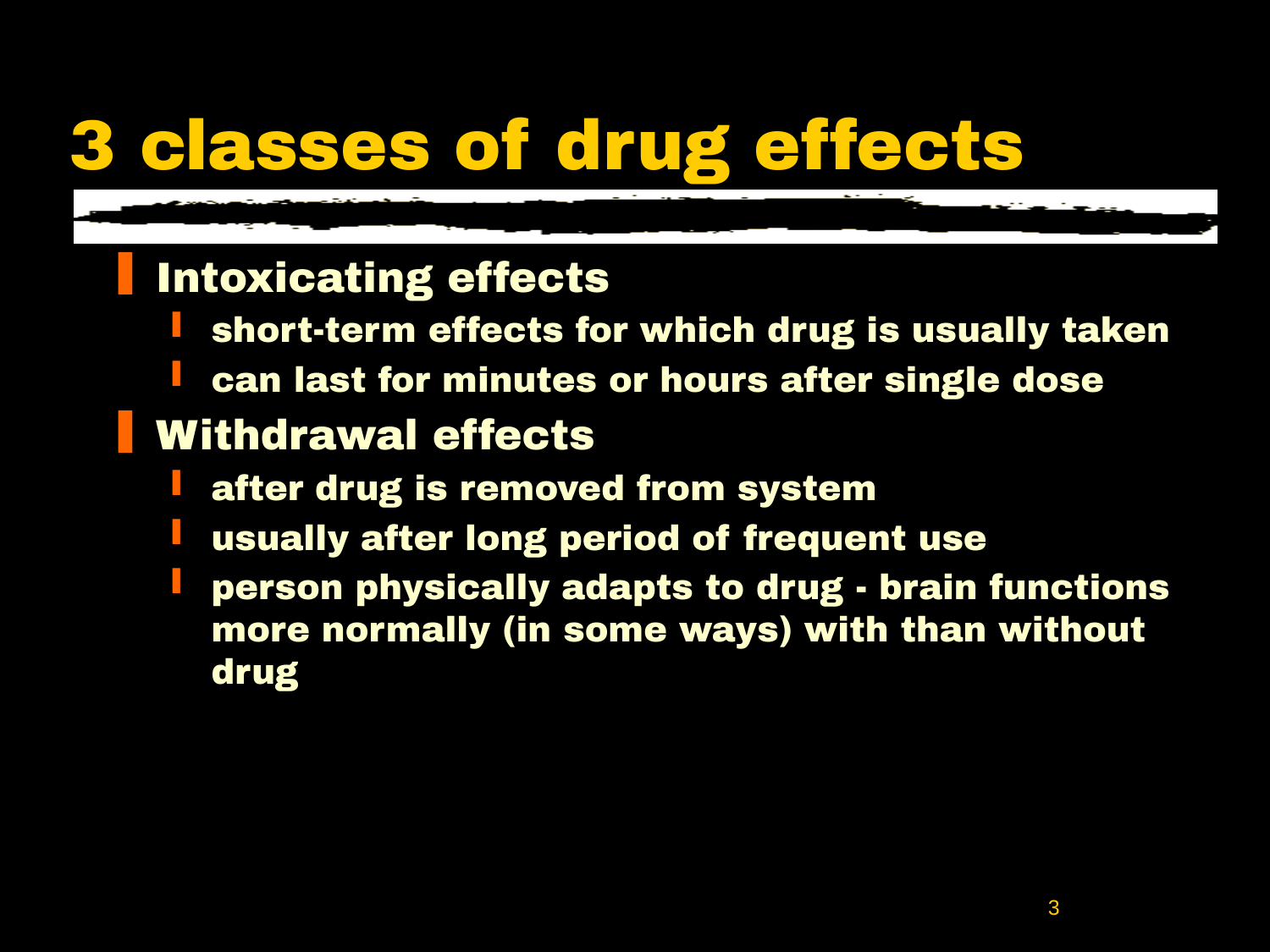

# 3 classes of drug effects
Intoxicating effects
short-term effects for which drug is usually taken
can last for minutes or hours after single dose
Withdrawal effects
after drug is removed from system
usually after long period of frequent use
person physically adapts to drug - brain functions more normally (in some ways) with than without drug